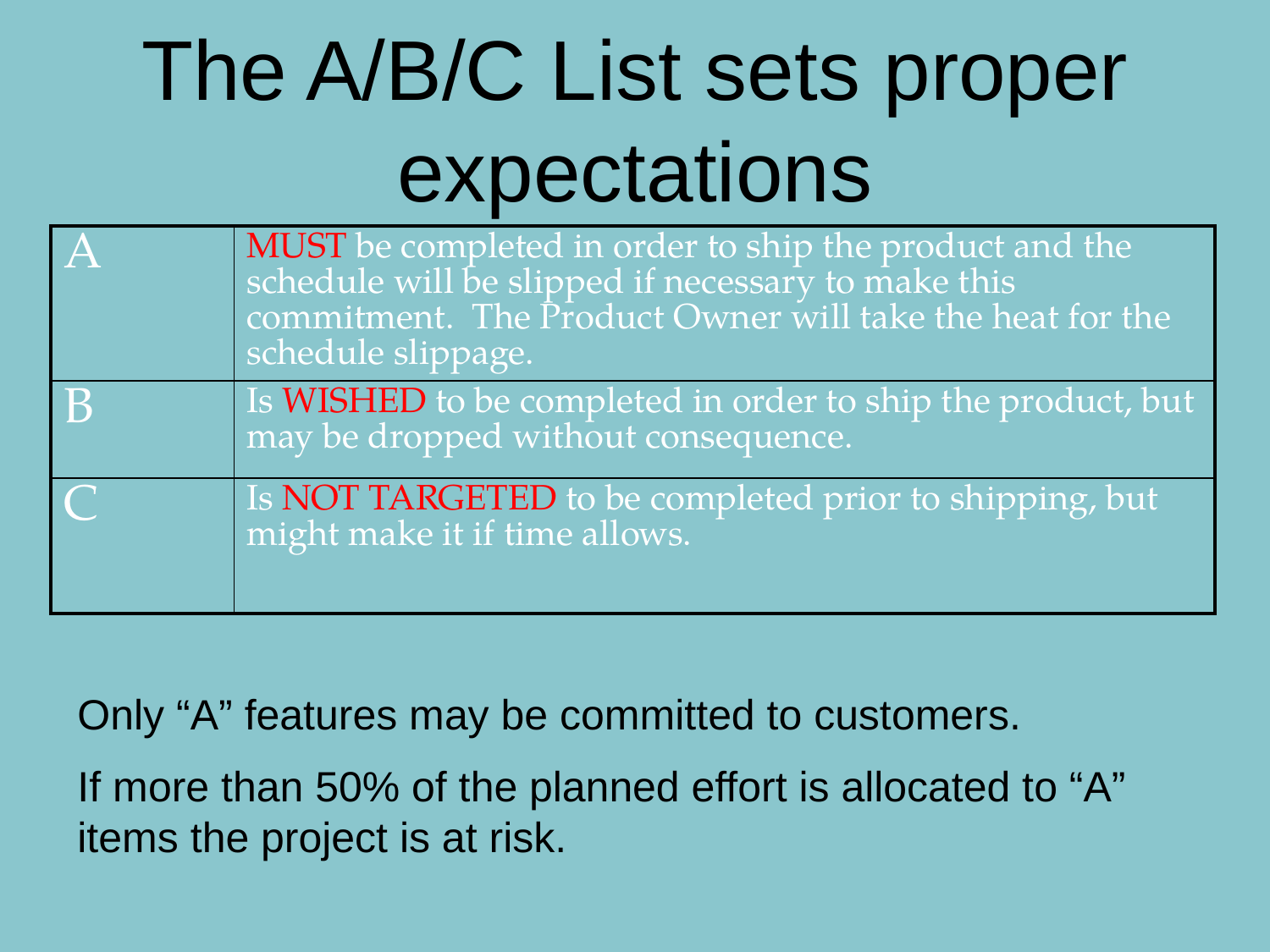

# The A/B/C List sets proper expectations
| A | MUST be completed in order to ship the product and the schedule will be slipped if necessary to make this commitment. The Product Owner will take the heat for the schedule slippage. |
| --- | --- |
| B | Is WISHED to be completed in order to ship the product, but may be dropped without consequence. |
| C | Is NOT TARGETED to be completed prior to shipping, but might make it if time allows. |
Only “A” features may be committed to customers.
If more than 50% of the planned effort is allocated to “A” items the project is at risk.